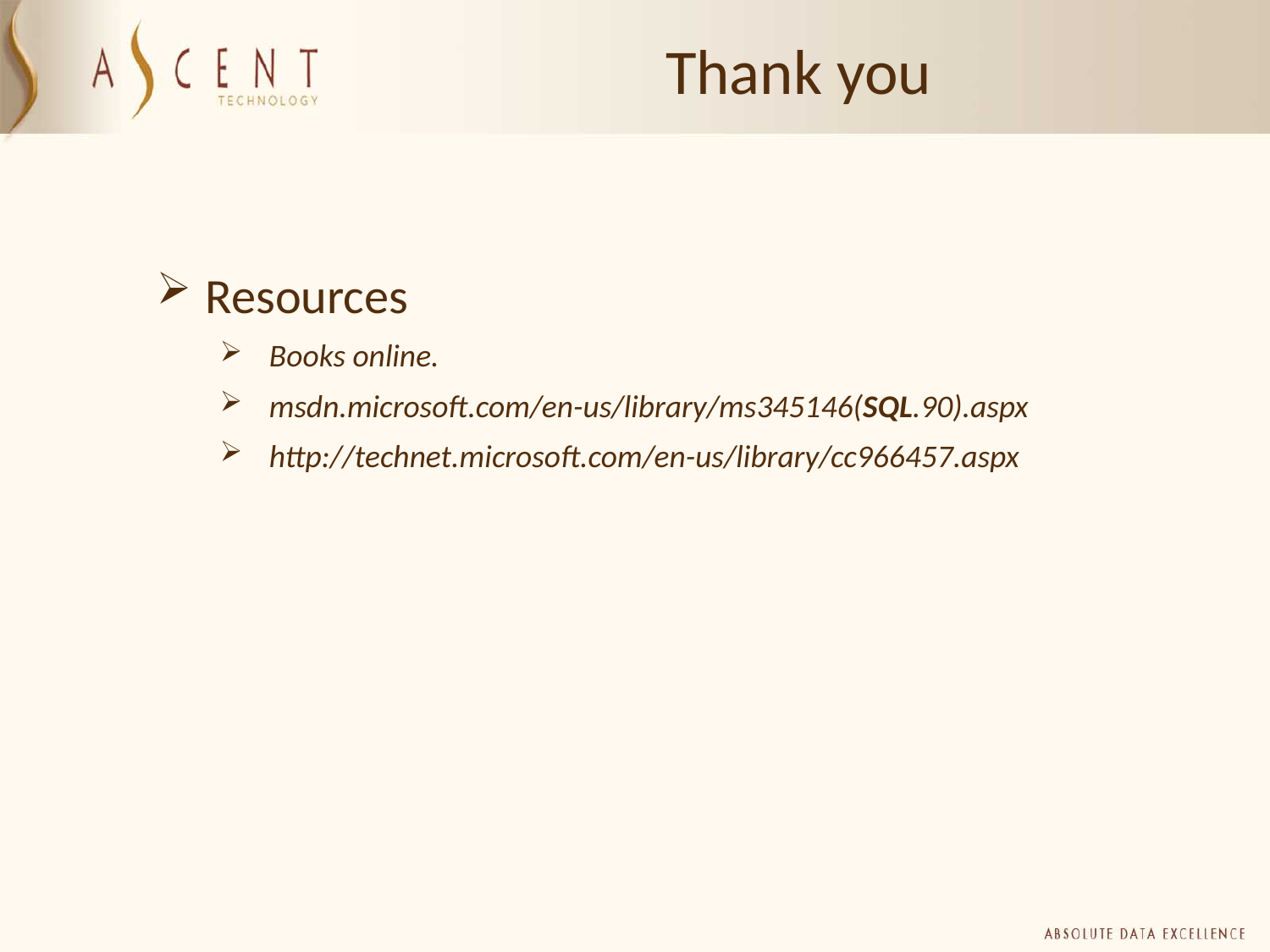

Thank you
Resources
Books online.
msdn.microsoft.com/en-us/library/ms345146(SQL.90).aspx
http://technet.microsoft.com/en-us/library/cc966457.aspx